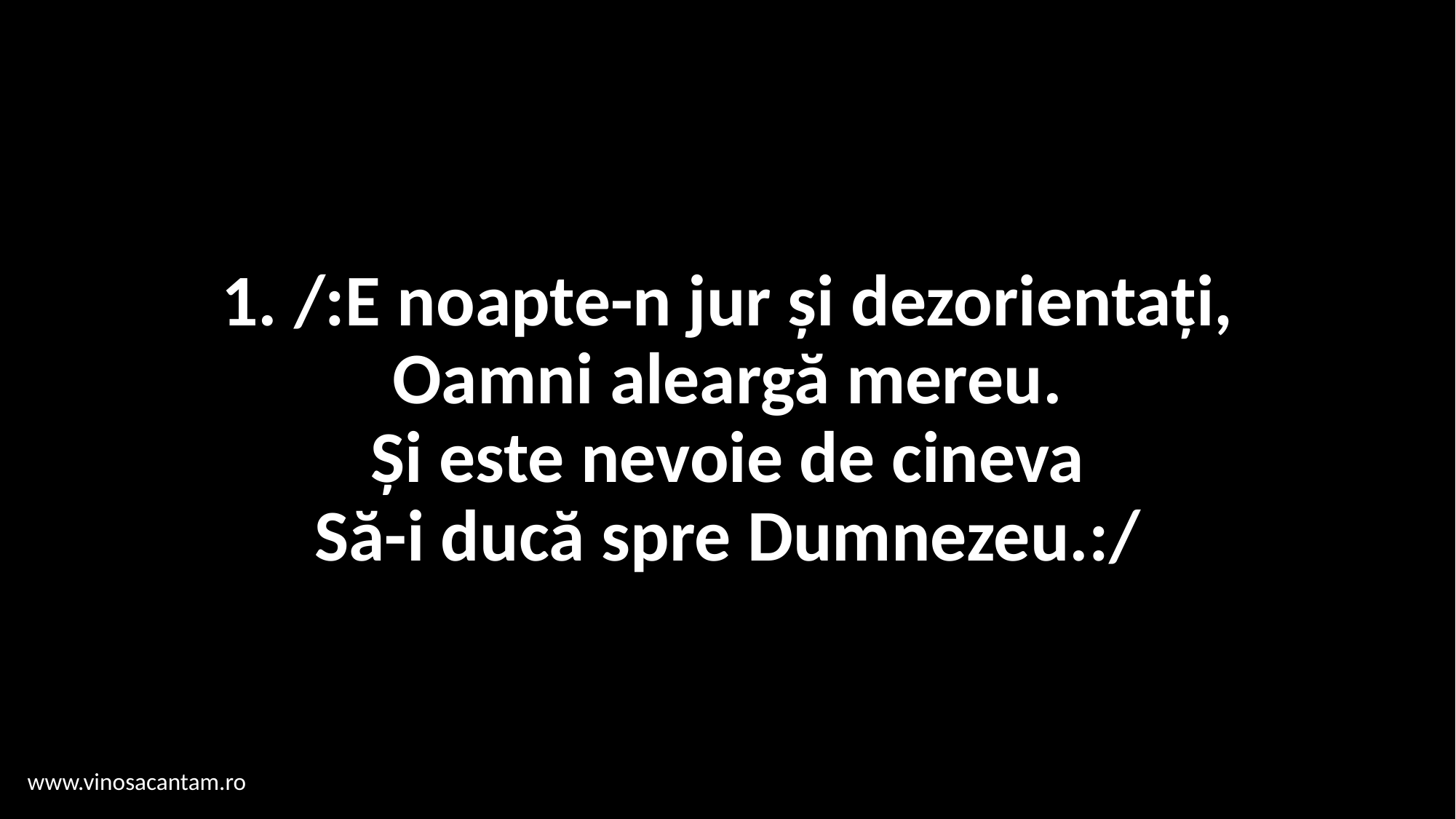

# 1. /:E noapte-n jur și dezorientați, Oamni aleargă mereu. Și este nevoie de cineva Să-i ducă spre Dumnezeu.:/
www.vinosacantam.ro